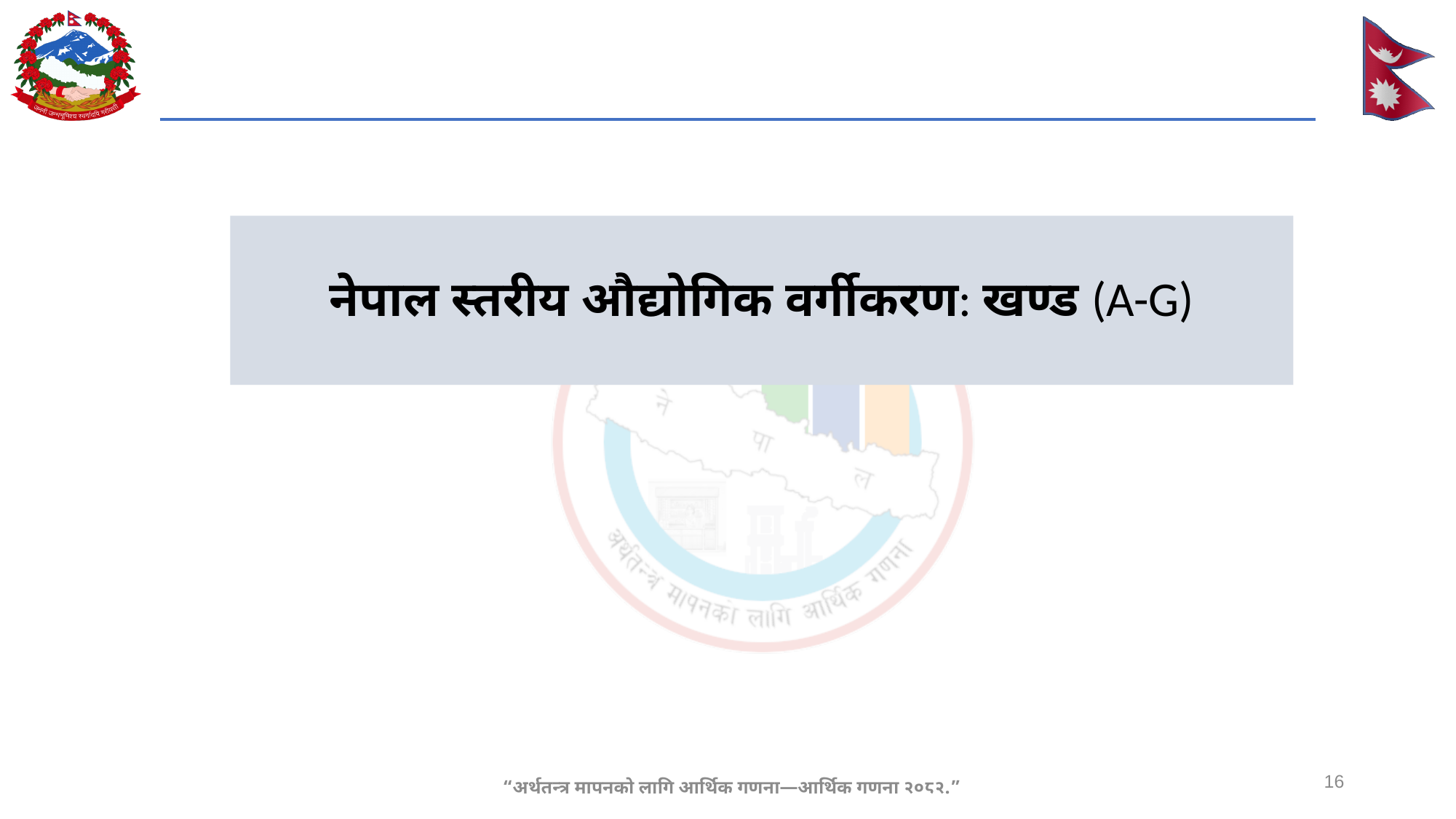

# नेपाल स्तरीय औद्योगिक वर्गीकरण: खण्ड (A-G)
16
“अर्थतन्त्र मापनको लागि आर्थिक गणना—आर्थिक गणना २०८२.”